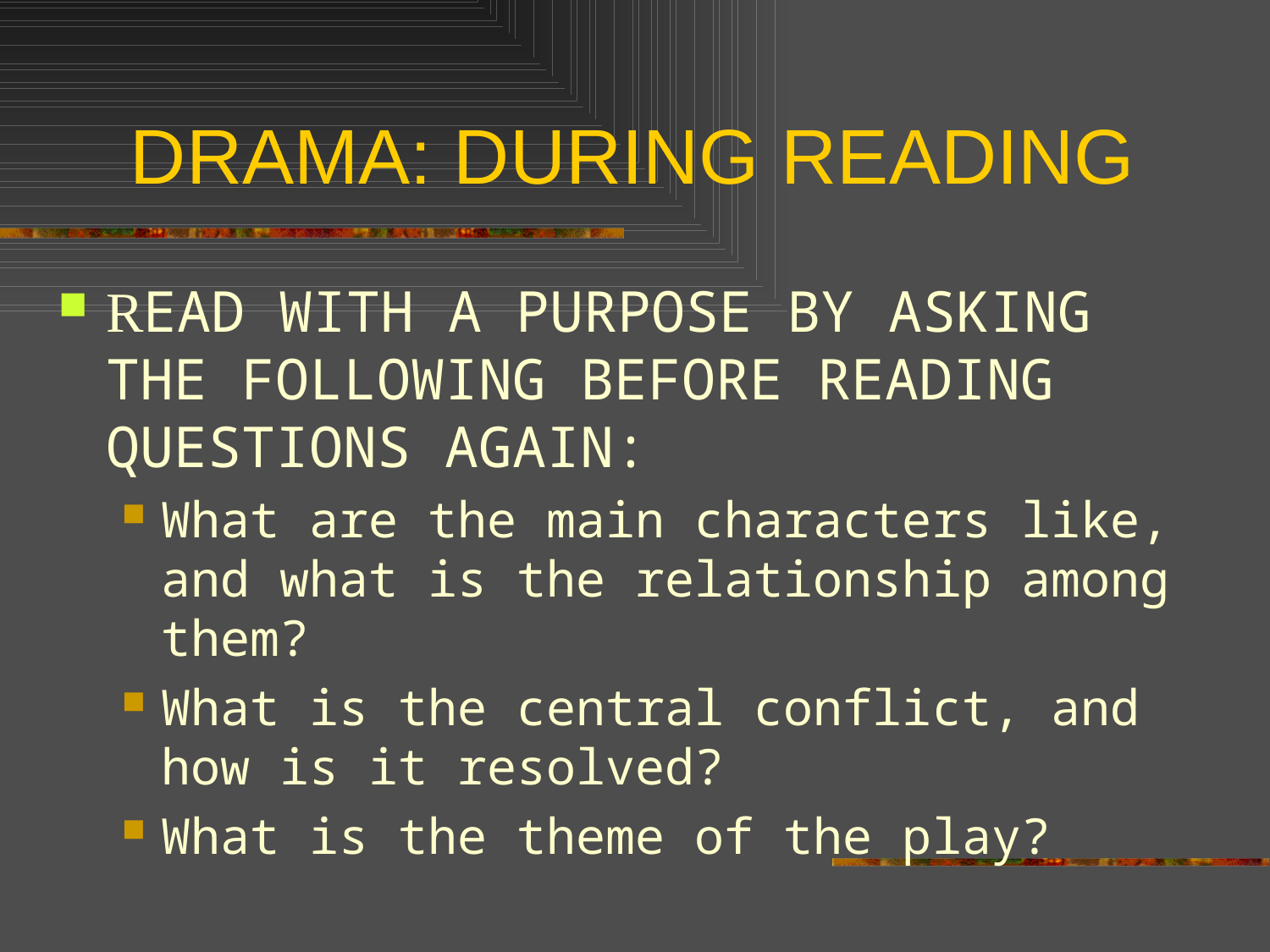

# DRAMA: DURING READING
READ WITH A PURPOSE BY ASKING THE FOLLOWING BEFORE READING QUESTIONS AGAIN:
What are the main characters like, and what is the relationship among them?
What is the central conflict, and how is it resolved?
What is the theme of the play?